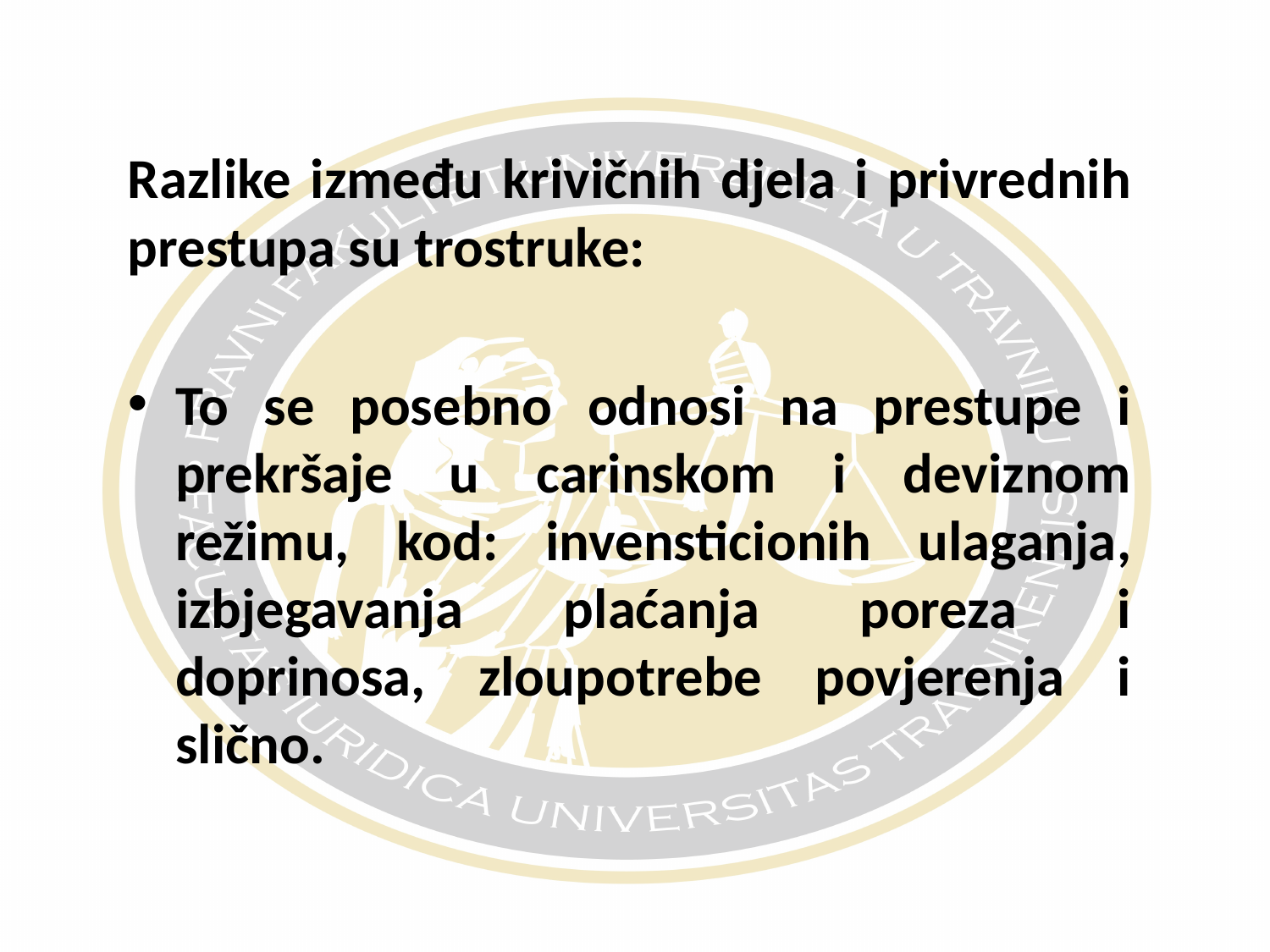

#
Razlike između krivičnih djela i privrednih prestupa su trostruke:

To se posebno odnosi na prestupe i prekršaje u carinskom i deviznom režimu, kod: invensticionih ulaganja, izbjegavanja plaćanja poreza i doprinosa, zloupotrebe povjerenja i slično.